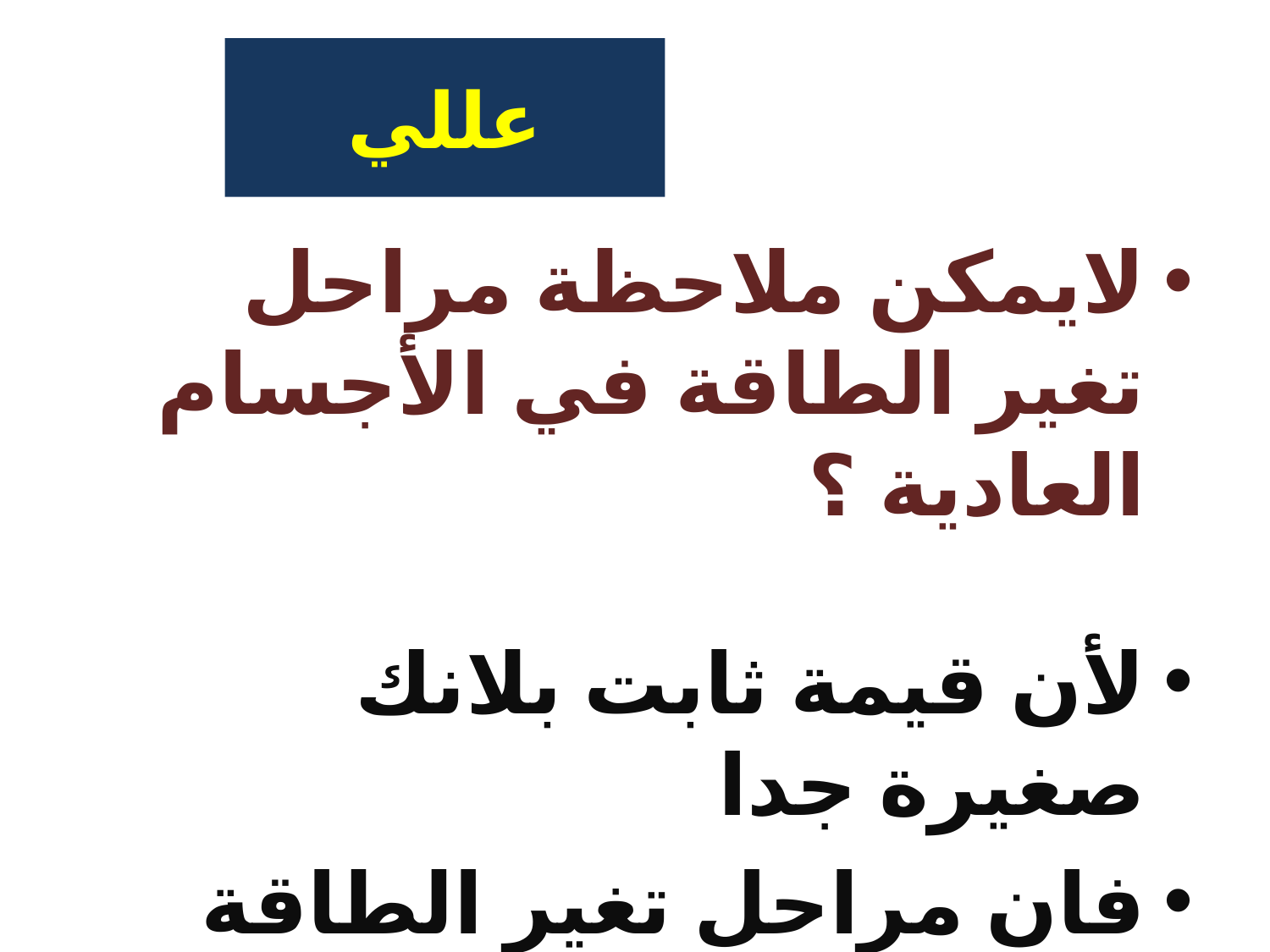

# عللي
لايمكن ملاحظة مراحل تغير الطاقة في الأجسام العادية ؟

لأن قيمة ثابت بلانك  صغيرة جدا
فان مراحل تغير الطاقة صغيرة جدا